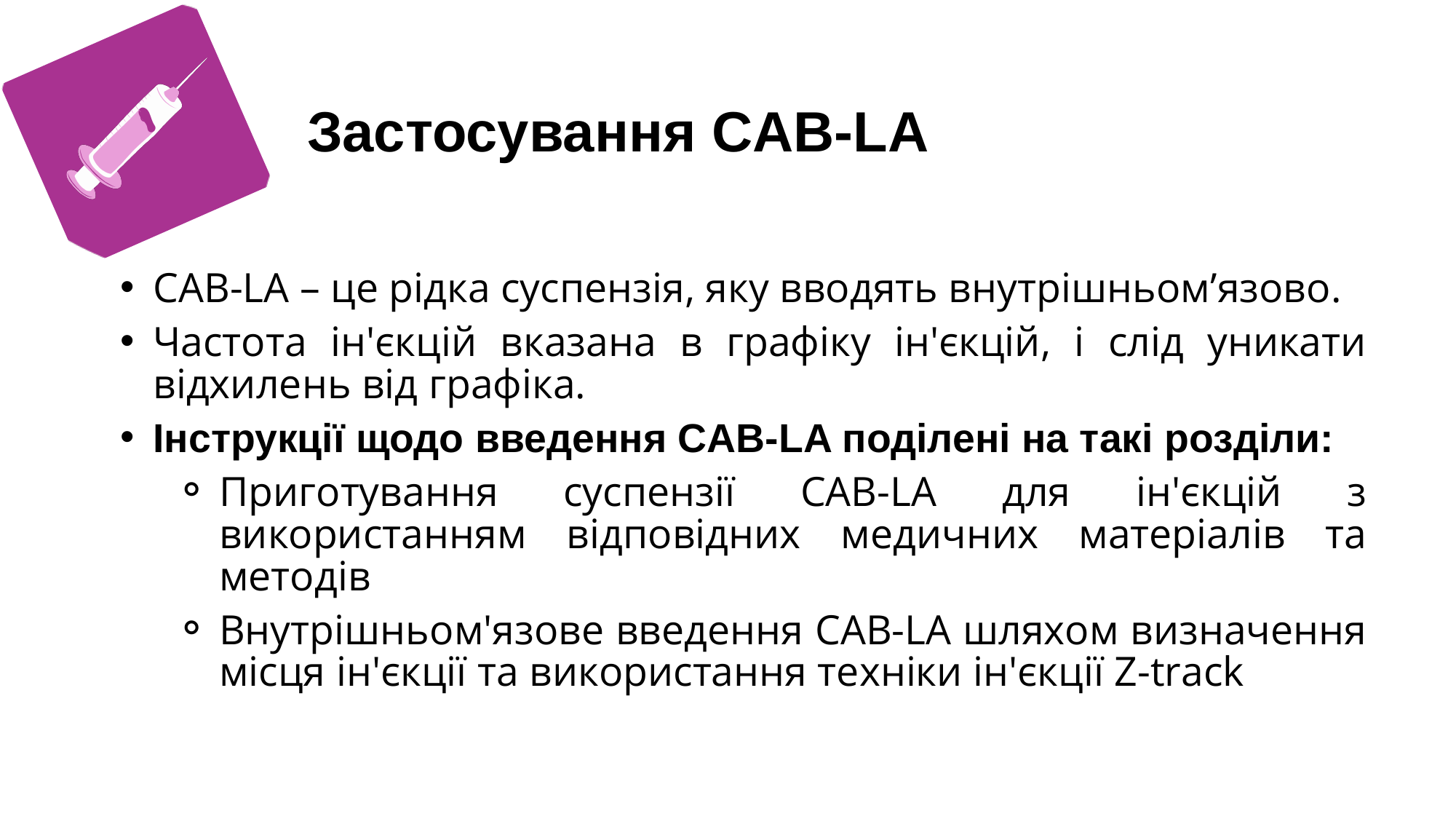

С
Застосування CAB-LA
CAB-LA – це рідка суспензія, яку вводять внутрішньом’язово.
Частота ін'єкцій вказана в графіку ін'єкцій, і слід уникати відхилень від графіка.
Інструкції щодо введення CAB-LA поділені на такі розділи:
Приготування суспензії CAB-LA для ін'єкцій з використанням відповідних медичних матеріалів та методів
Внутрішньом'язове введення CAB-LA шляхом визначення місця ін'єкції та використання техніки ін'єкції Z-track